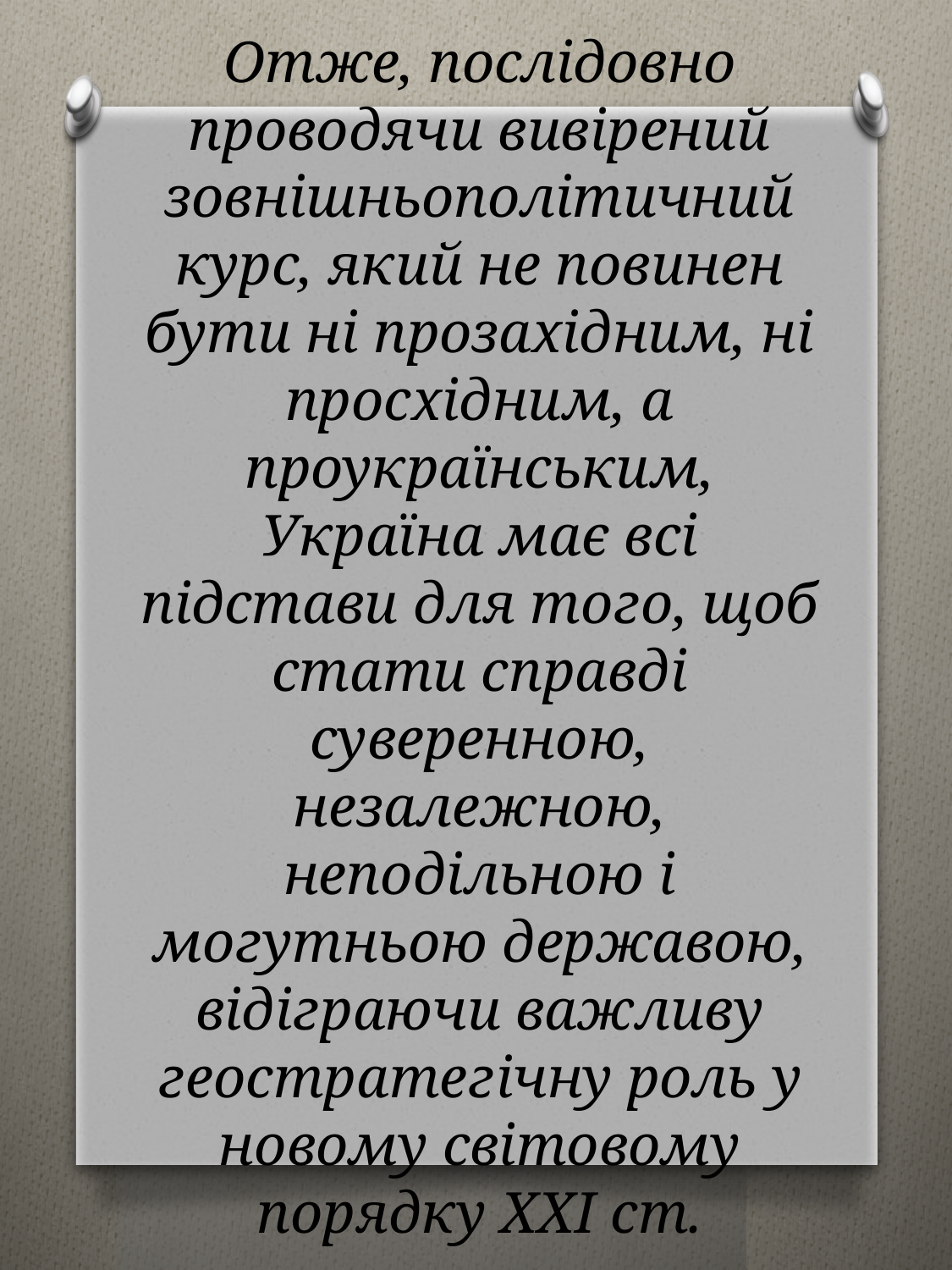

# Отже, послідовно проводячи вивірений зовнішньополітичний курс, який не повинен бути ні прозахідним, ні просхідним, а проукраїнським, Україна має всі підстави для того, щоб стати справді суверенною, незалежною, неподільною і могутньою державою, відіграючи важливу геостратегічну роль у новому світовому порядку XXI ст.